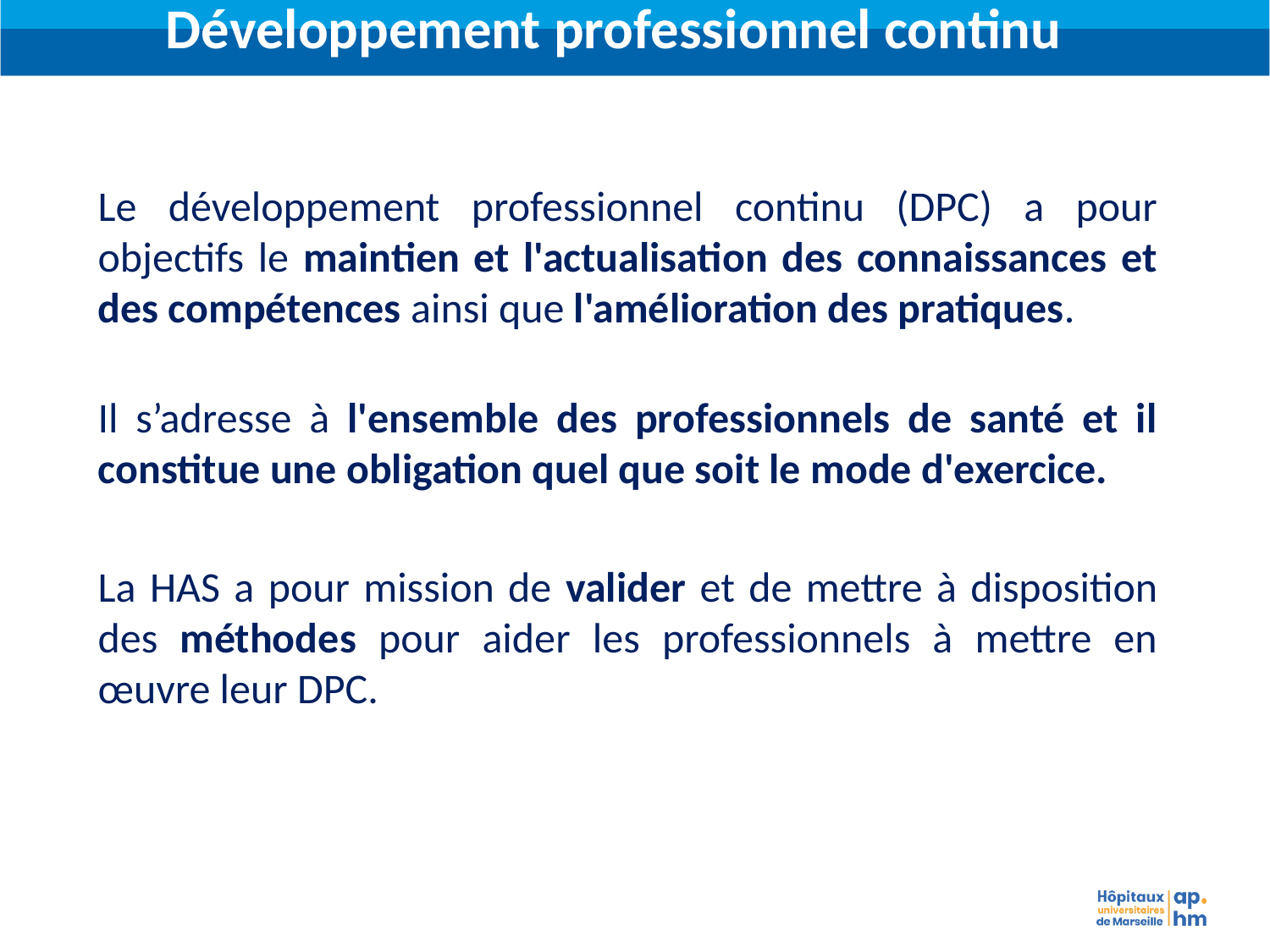

Développement professionnel continu
Le développement professionnel continu (DPC) a pour objectifs le maintien et l'actualisation des connaissances et des compétences ainsi que l'amélioration des pratiques.
Il s’adresse à l'ensemble des professionnels de santé et il constitue une obligation quel que soit le mode d'exercice.

La HAS a pour mission de valider et de mettre à disposition des méthodes pour aider les professionnels à mettre en œuvre leur DPC.